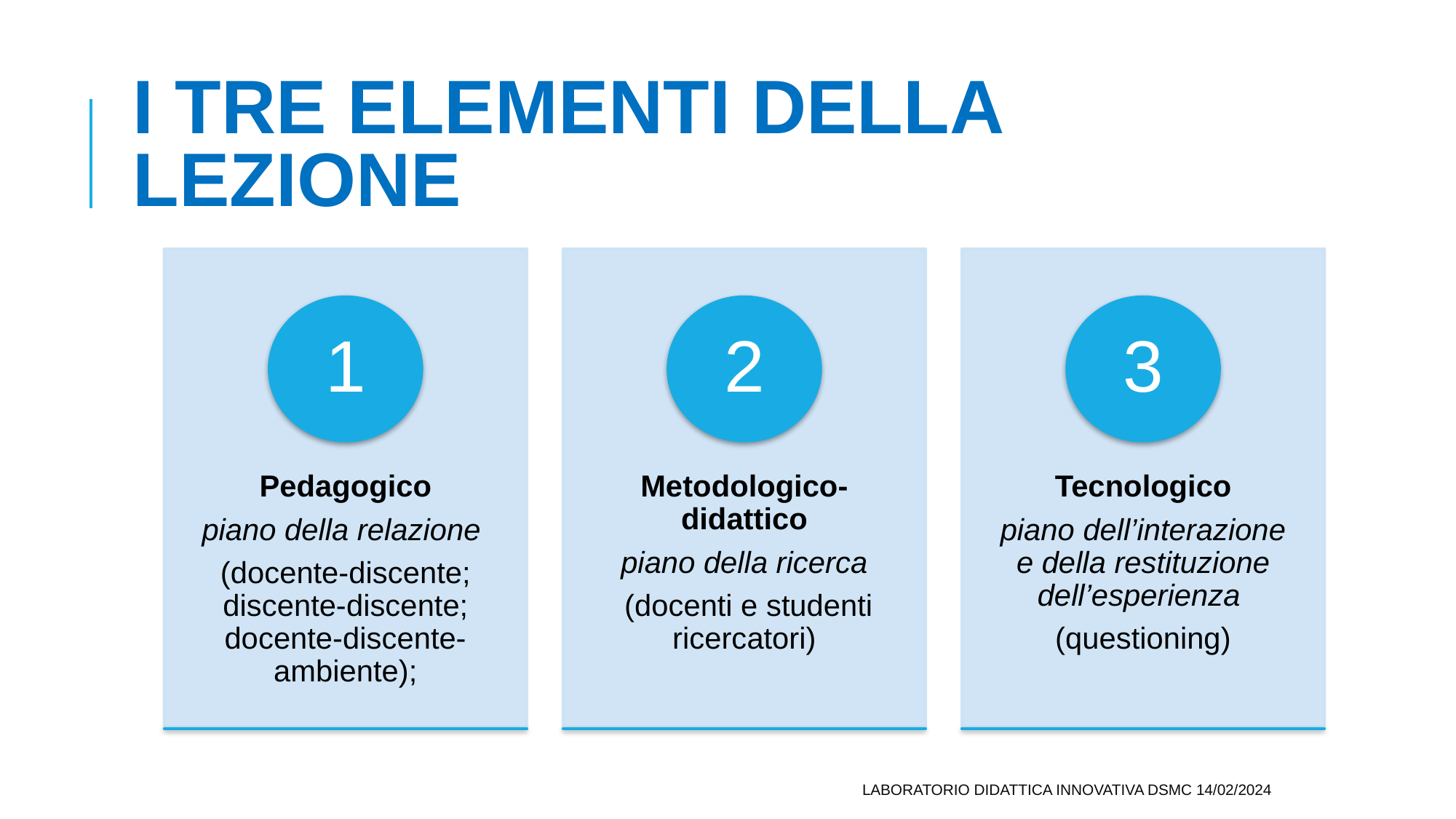

# I TRE ELEMENTI DELLA LEZIONE

1
2
3
Pedagogico
piano della relazione
(docente-discente; discente-discente; docente-discente-ambiente);
Metodologico-didattico
piano della ricerca
 (docenti e studenti ricercatori)
Tecnologico
piano dell’interazione e della restituzione dell’esperienza
(questioning)

LABORATORIO DIDATTICA INNOVATIVA DSMC 14/02/2024